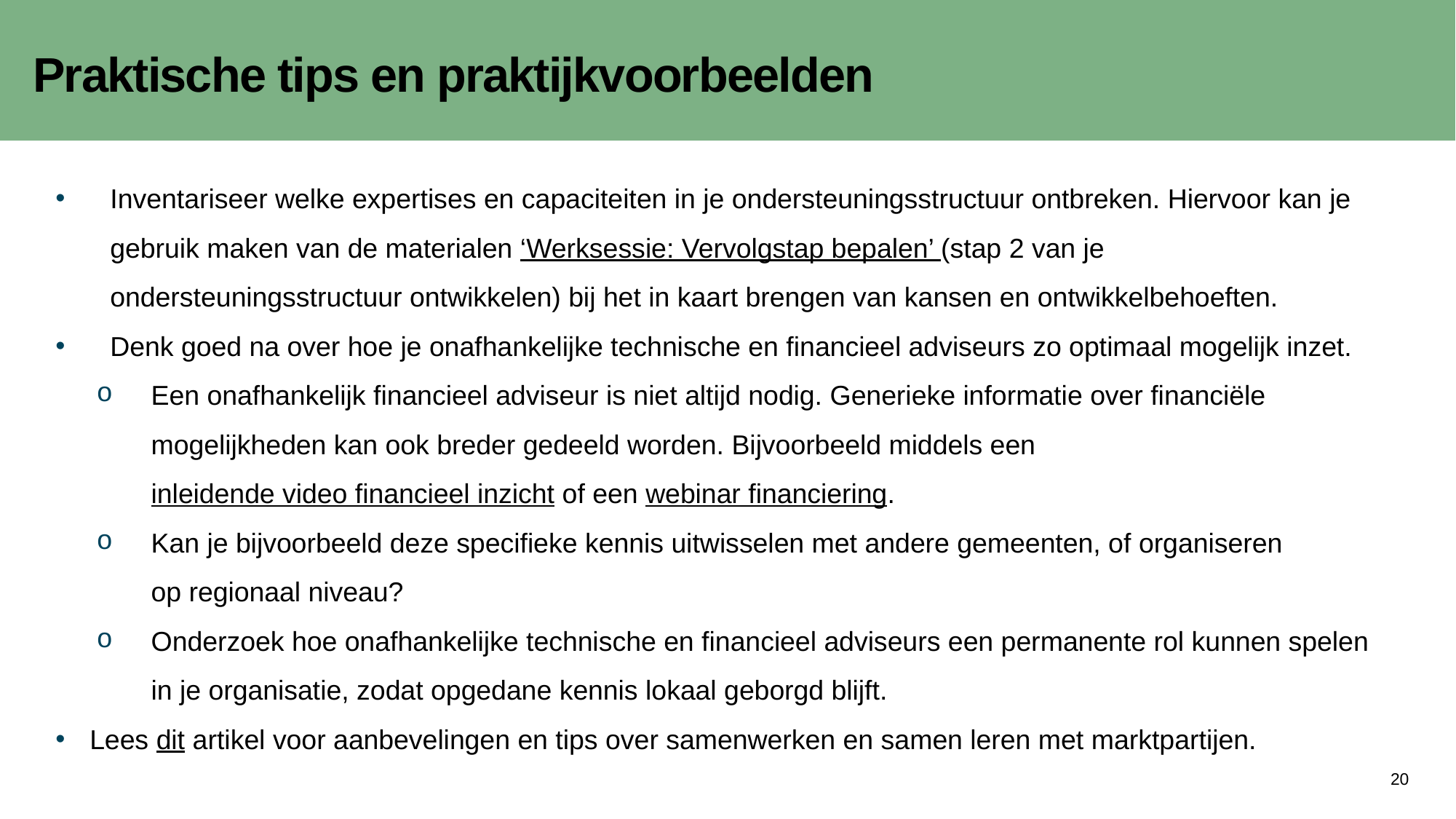

Praktische tips en praktijkvoorbeelden
Inventariseer welke expertises en capaciteiten in je ondersteuningsstructuur ontbreken. Hiervoor kan je gebruik maken van de materialen ‘Werksessie: Vervolgstap bepalen’ (stap 2 van je ondersteuningsstructuur ontwikkelen) bij het in kaart brengen van kansen en ontwikkelbehoeften.
Denk goed na over hoe je onafhankelijke technische en financieel adviseurs zo optimaal mogelijk inzet.
Een onafhankelijk financieel adviseur is niet altijd nodig. Generieke informatie over financiële mogelijkheden kan ook breder gedeeld worden. Bijvoorbeeld middels een inleidende video financieel inzicht of een webinar financiering.
Kan je bijvoorbeeld deze specifieke kennis uitwisselen met andere gemeenten, of organiseren op regionaal niveau?
Onderzoek hoe onafhankelijke technische en financieel adviseurs een permanente rol kunnen spelen in je organisatie, zodat opgedane kennis lokaal geborgd blijft.
Lees dit artikel voor aanbevelingen en tips over samenwerken en samen leren met marktpartijen.
20